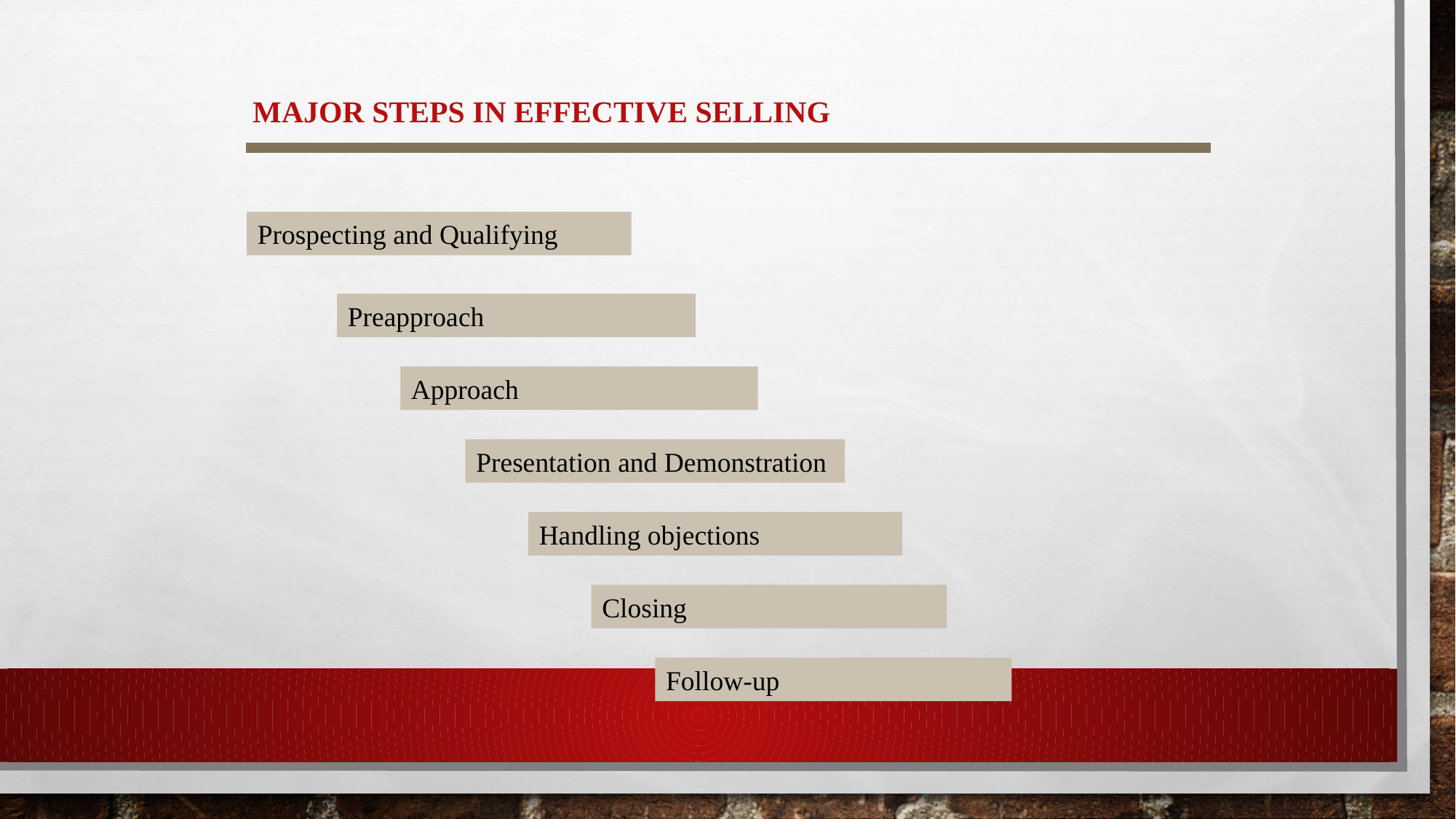

# Major Steps in Effective Selling

Prospecting and Qualifying
Preapproach
Approach
Presentation and Demonstration
Handling objections
Closing
Follow-up